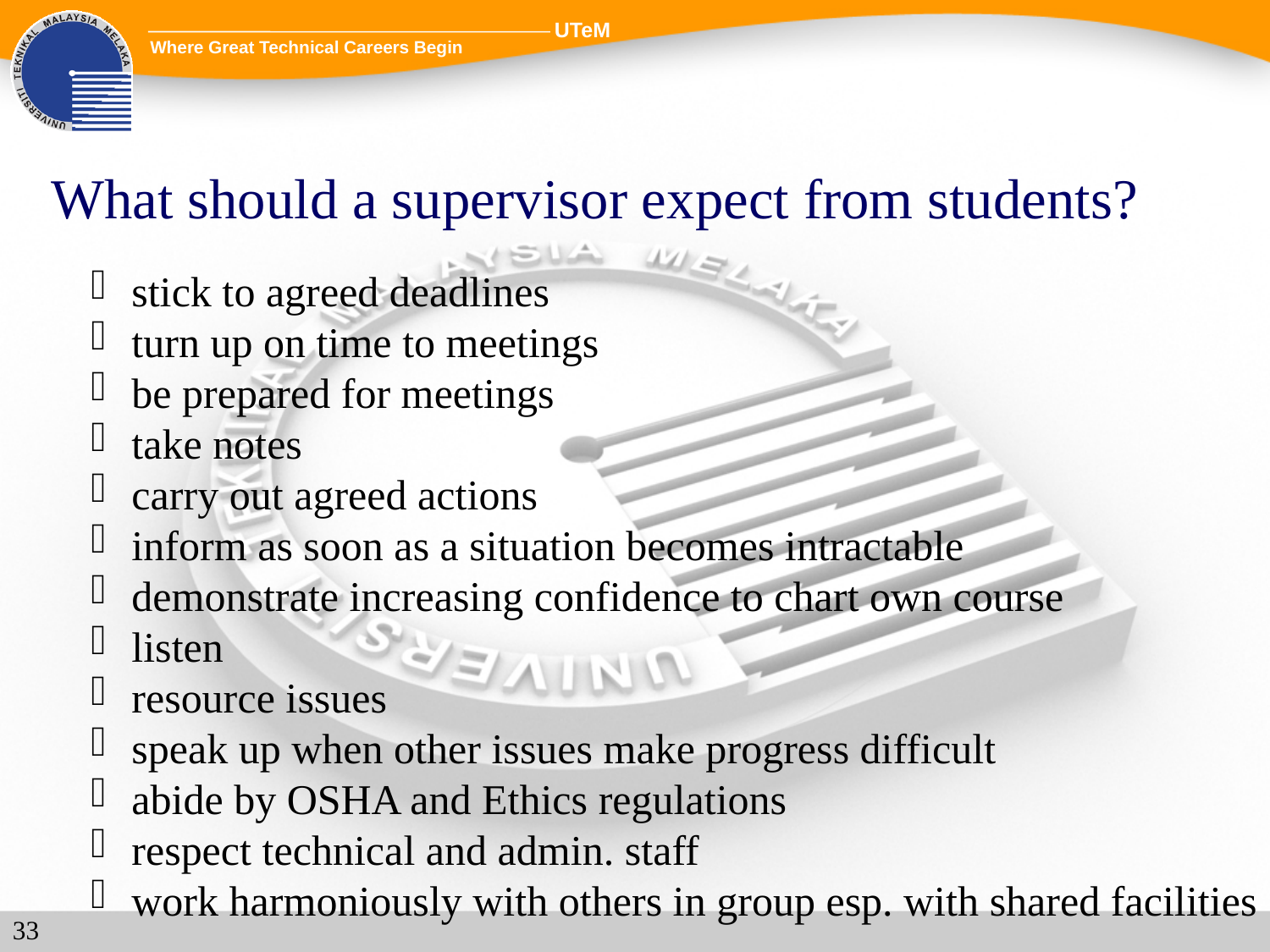

What should a supervisor expect from students?
 stick to agreed deadlines
 turn up on time to meetings
 be prepared for meetings
 take notes
 carry out agreed actions
 inform as soon as a situation becomes intractable
 demonstrate increasing confidence to chart own course
 listen
 resource issues
 speak up when other issues make progress difficult
 abide by OSHA and Ethics regulations
 respect technical and admin. staff
 work harmoniously with others in group esp. with shared facilities